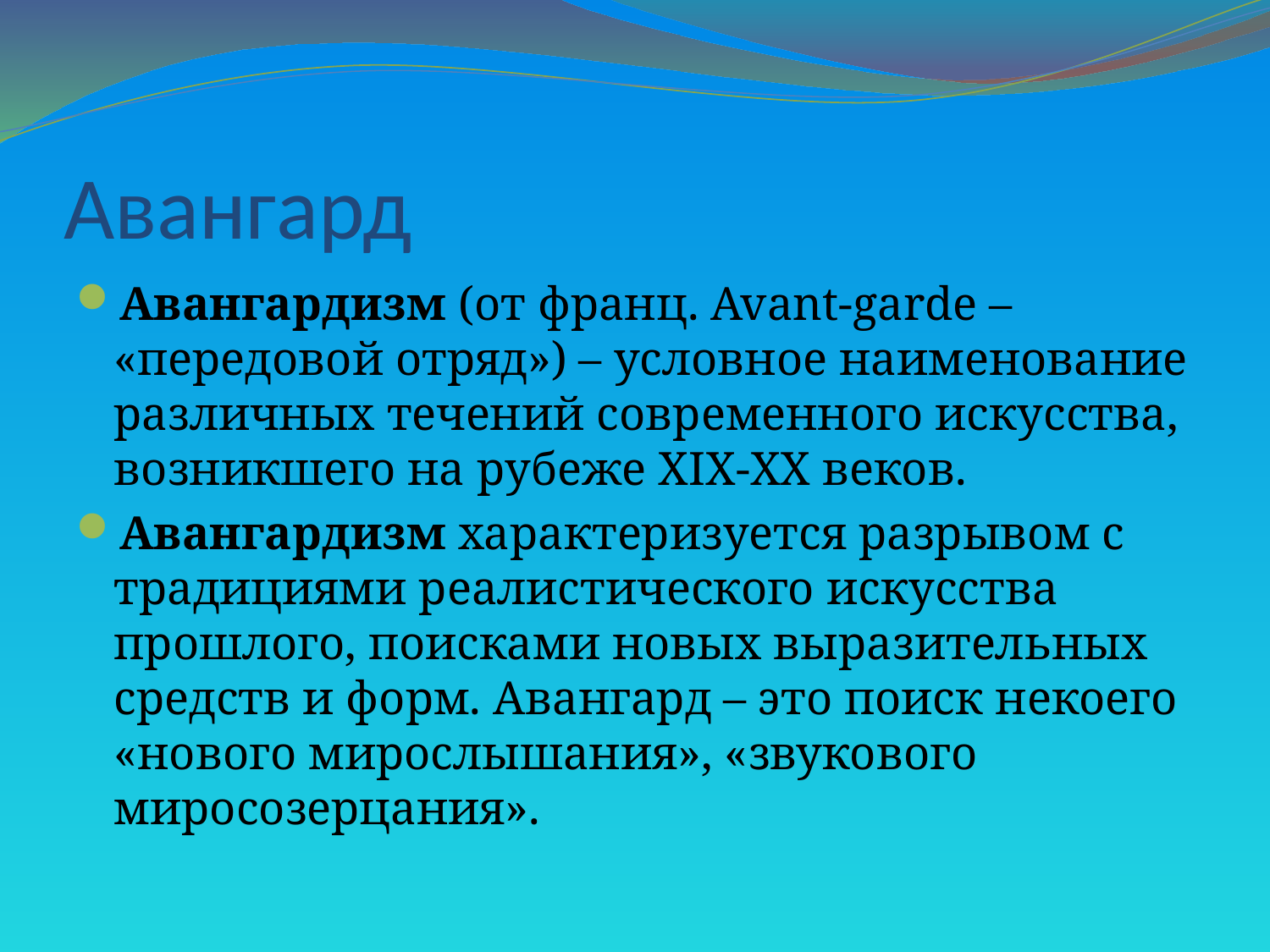

# Авангард
Авангардизм (от франц. Avant-garde – «передовой отряд») – условное наименование различных течений современного искусства, возникшего на рубеже XIX-XX веков.
Авангардизм характеризуется разрывом с традициями реалистического искусства прошлого, поисками новых выразительных средств и форм. Авангард – это поиск некоего «нового мирослышания», «звукового миросозерцания».